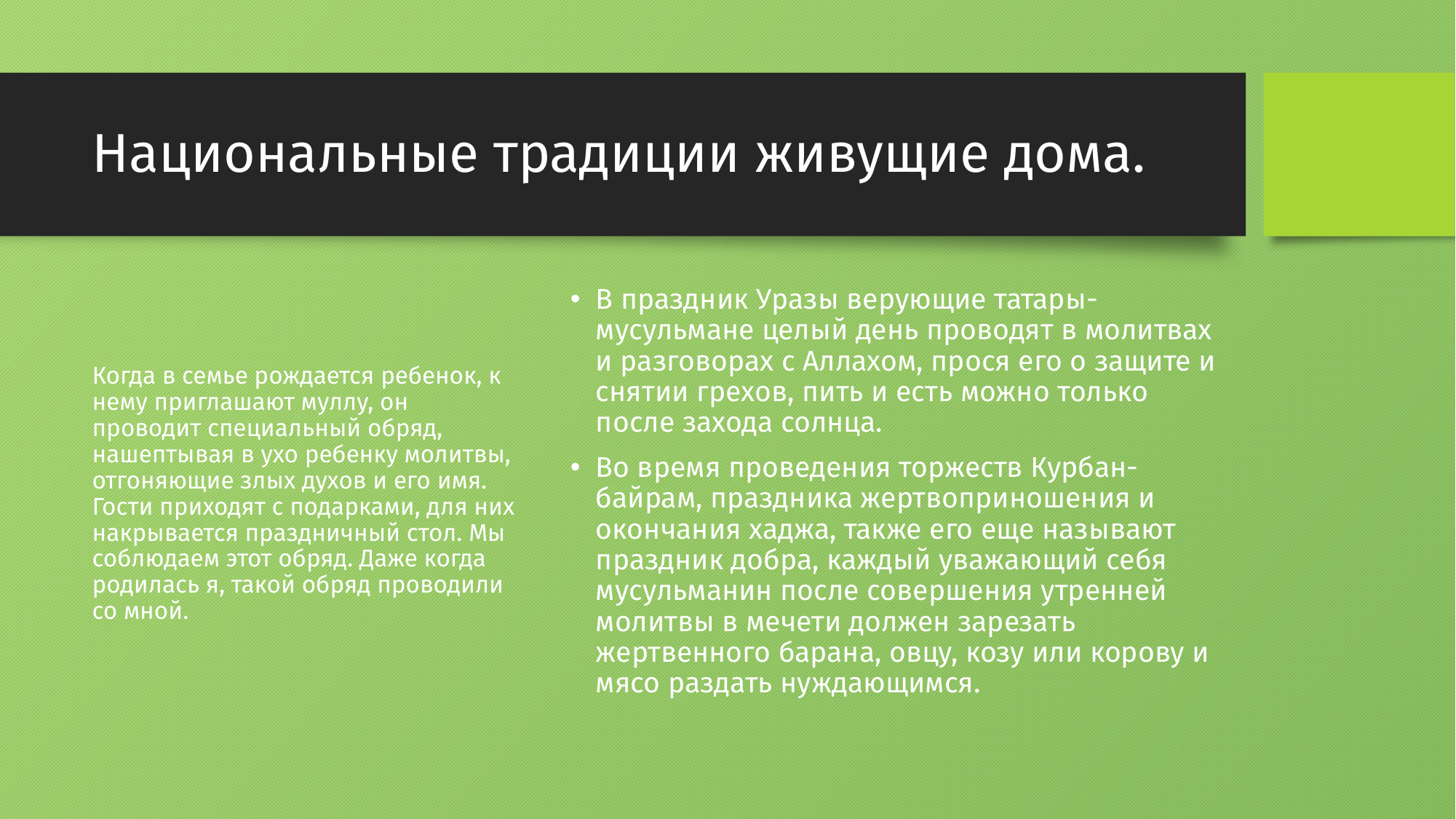

# Национальные традиции живущие дома.
Когда в семье рождается ребенок, к нему приглашают муллу, он проводит специальный обряд, нашептывая в ухо ребенку молитвы, отгоняющие злых духов и его имя. Гости приходят с подарками, для них накрывается праздничный стол. Мы соблюдаем этот обряд. Даже когда родилась я, такой обряд проводили со мной.
В праздник Уразы верующие татары-мусульмане целый день проводят в молитвах и разговорах с Аллахом, прося его о защите и снятии грехов, пить и есть можно только после захода солнца.
Во время проведения торжеств Курбан-байрам, праздника жертвоприношения и окончания хаджа, также его еще называют праздник добра, каждый уважающий себя мусульманин после совершения утренней молитвы в мечети должен зарезать жертвенного барана, овцу, козу или корову и мясо раздать нуждающимся.